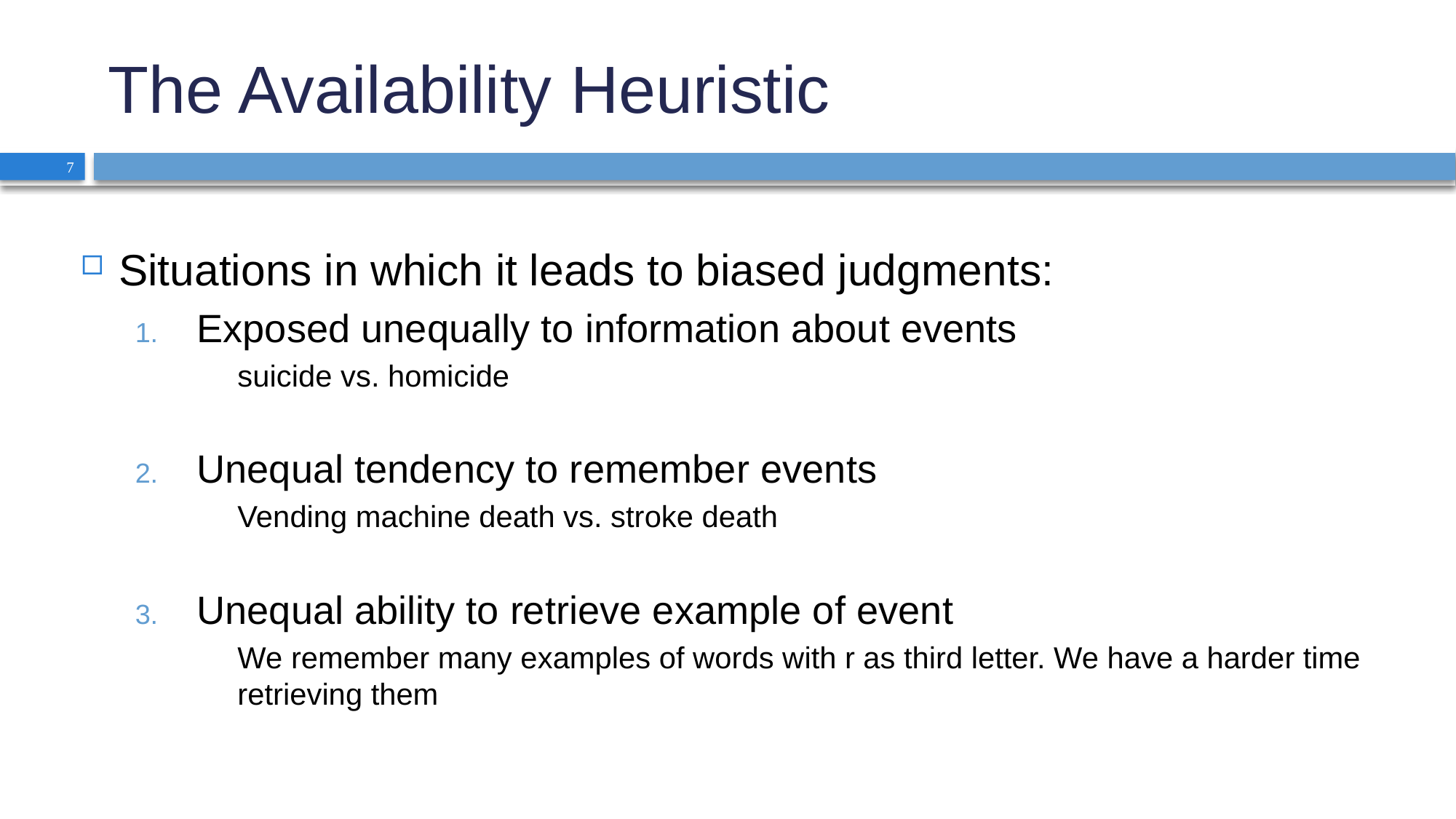

# The Availability Heuristic
7
Situations in which it leads to biased judgments:
Exposed unequally to information about events
suicide vs. homicide

Unequal tendency to remember events
Vending machine death vs. stroke death

Unequal ability to retrieve example of event
We remember many examples of words with r as third letter. We have a harder time retrieving them